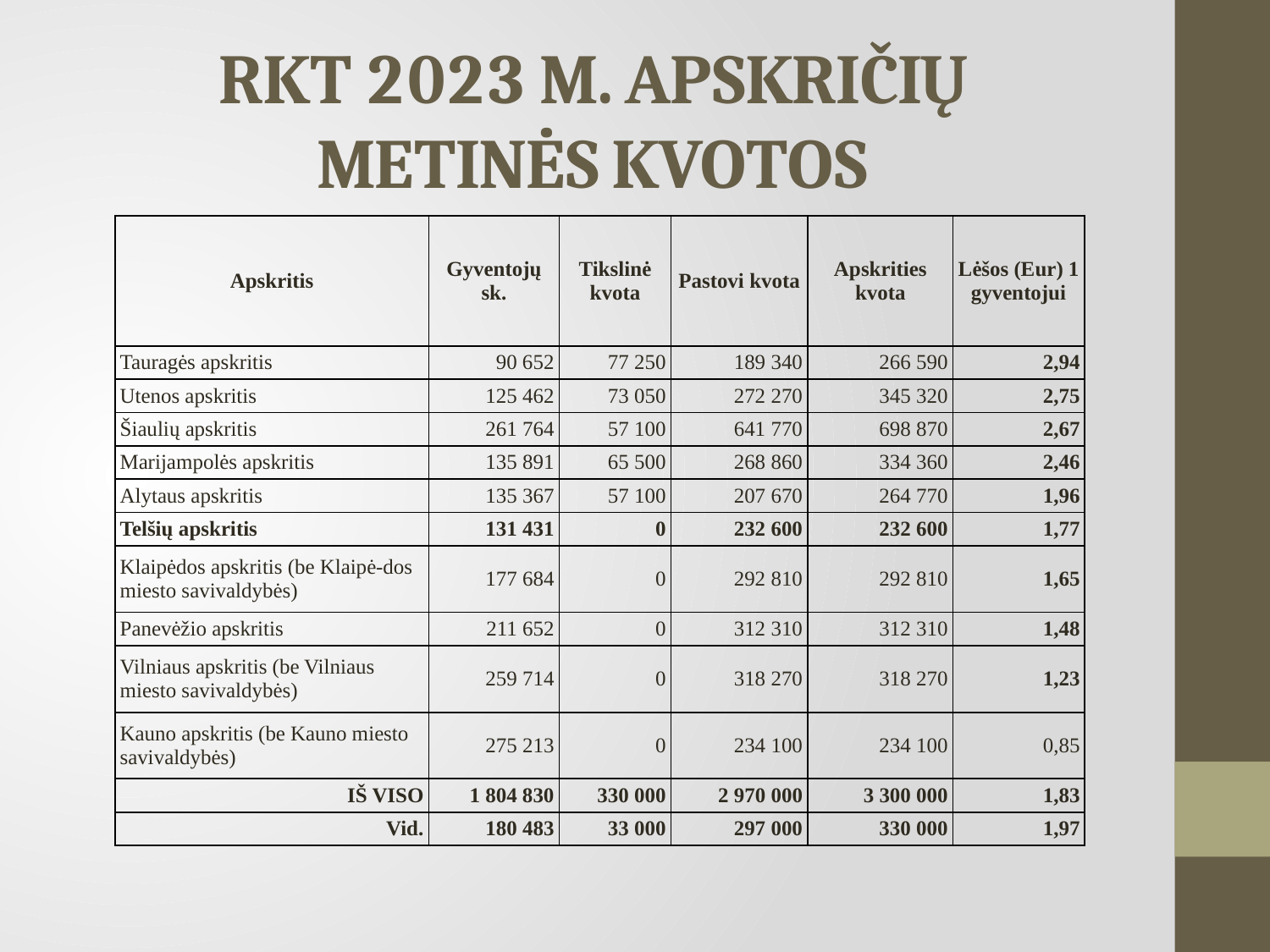

# RKT 2023 M. APSKRIČIŲ METINĖS KVOTOS
| Apskritis | Gyventojų sk. | Tikslinė kvota | Pastovi kvota | Apskrities kvota | Lėšos (Eur) 1 gyventojui |
| --- | --- | --- | --- | --- | --- |
| Tauragės apskritis | 90 652 | 77 250 | 189 340 | 266 590 | 2,94 |
| Utenos apskritis | 125 462 | 73 050 | 272 270 | 345 320 | 2,75 |
| Šiaulių apskritis | 261 764 | 57 100 | 641 770 | 698 870 | 2,67 |
| Marijampolės apskritis | 135 891 | 65 500 | 268 860 | 334 360 | 2,46 |
| Alytaus apskritis | 135 367 | 57 100 | 207 670 | 264 770 | 1,96 |
| Telšių apskritis | 131 431 | 0 | 232 600 | 232 600 | 1,77 |
| Klaipėdos apskritis (be Klaipė-dos miesto savivaldybės) | 177 684 | 0 | 292 810 | 292 810 | 1,65 |
| Panevėžio apskritis | 211 652 | 0 | 312 310 | 312 310 | 1,48 |
| Vilniaus apskritis (be Vilniaus miesto savivaldybės) | 259 714 | 0 | 318 270 | 318 270 | 1,23 |
| Kauno apskritis (be Kauno miesto savivaldybės) | 275 213 | 0 | 234 100 | 234 100 | 0,85 |
| IŠ VISO | 1 804 830 | 330 000 | 2 970 000 | 3 300 000 | 1,83 |
| Vid. | 180 483 | 33 000 | 297 000 | 330 000 | 1,97 |